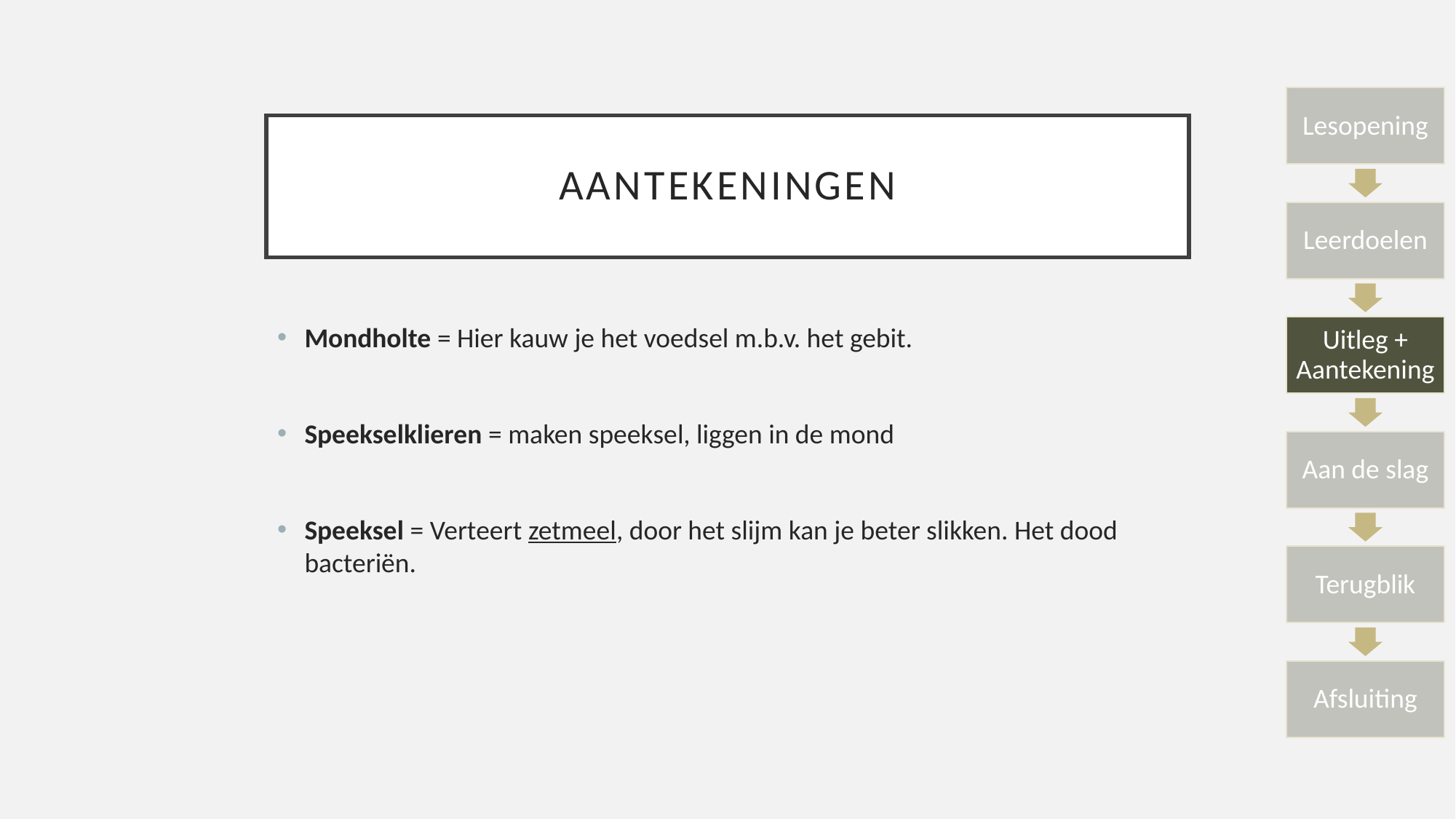

Lesopening

Leerdoelen

Uitleg + Aantekening

Aan de slag

Terugblik

Afsluiting
# aantekeningen
Mondholte = Hier kauw je het voedsel m.b.v. het gebit.

Speekselklieren = maken speeksel, liggen in de mond

Speeksel = Verteert zetmeel, door het slijm kan je beter slikken. Het dood bacteriën.